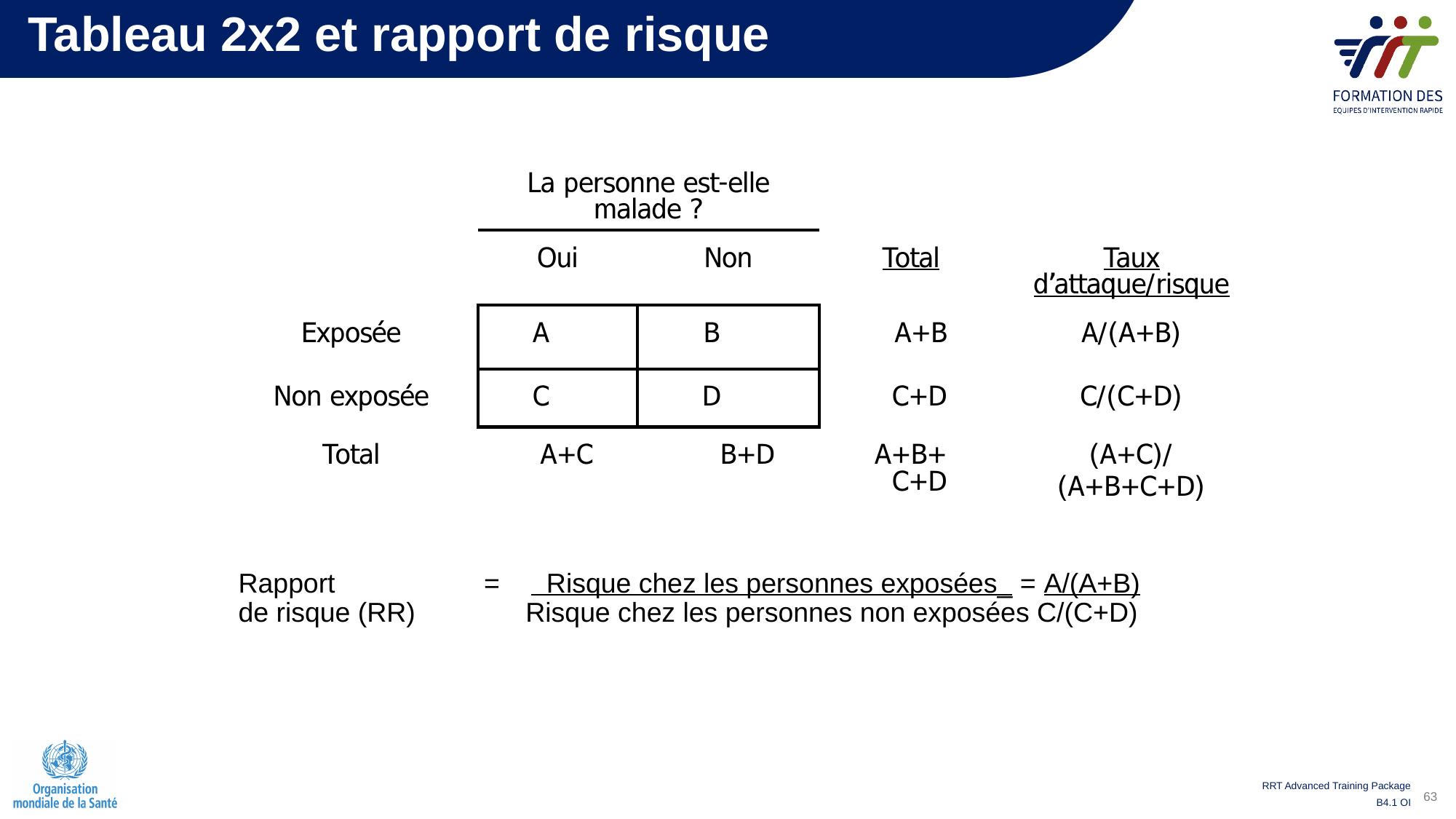

Tableau 2x2 et rapport de risque
|  | La personne est-elle malade ? |  |  | Taux d’attaque/risque |
| --- | --- | --- | --- | --- |
|  | Oui | Non | Total |  |
| Exposée | A | B | A+B | A/(A+B) |
| Non exposée | C | D | C+D | C/(C+D) |
| Total | A+C | B+D | A+B+ C+D | (A+C)/ (A+B+C+D) |
Rapport 	= 	  Risque chez les personnes exposées_ = A/(A+B)
de risque (RR) 	Risque chez les personnes non exposées C/(C+D)